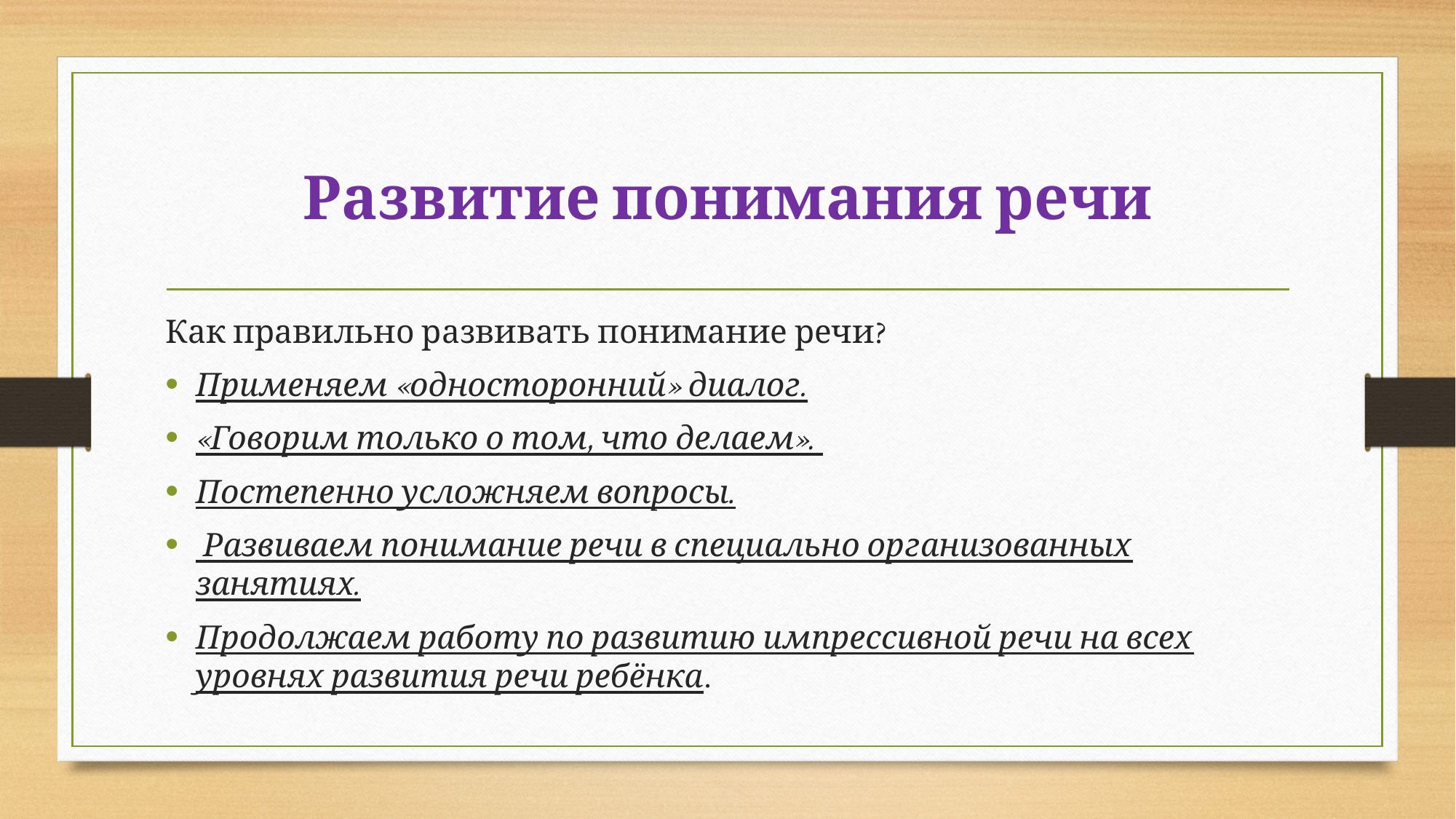

# Развитие понимания речи
Как правильно развивать понимание речи?
Применяем «односторонний» диалог.
«Говорим только о том, что делаем».
Постепенно усложняем вопросы.
 Развиваем понимание речи в специально организованных занятиях.
Продолжаем работу по развитию импрессивной речи на всех уровнях развития речи ребёнка.